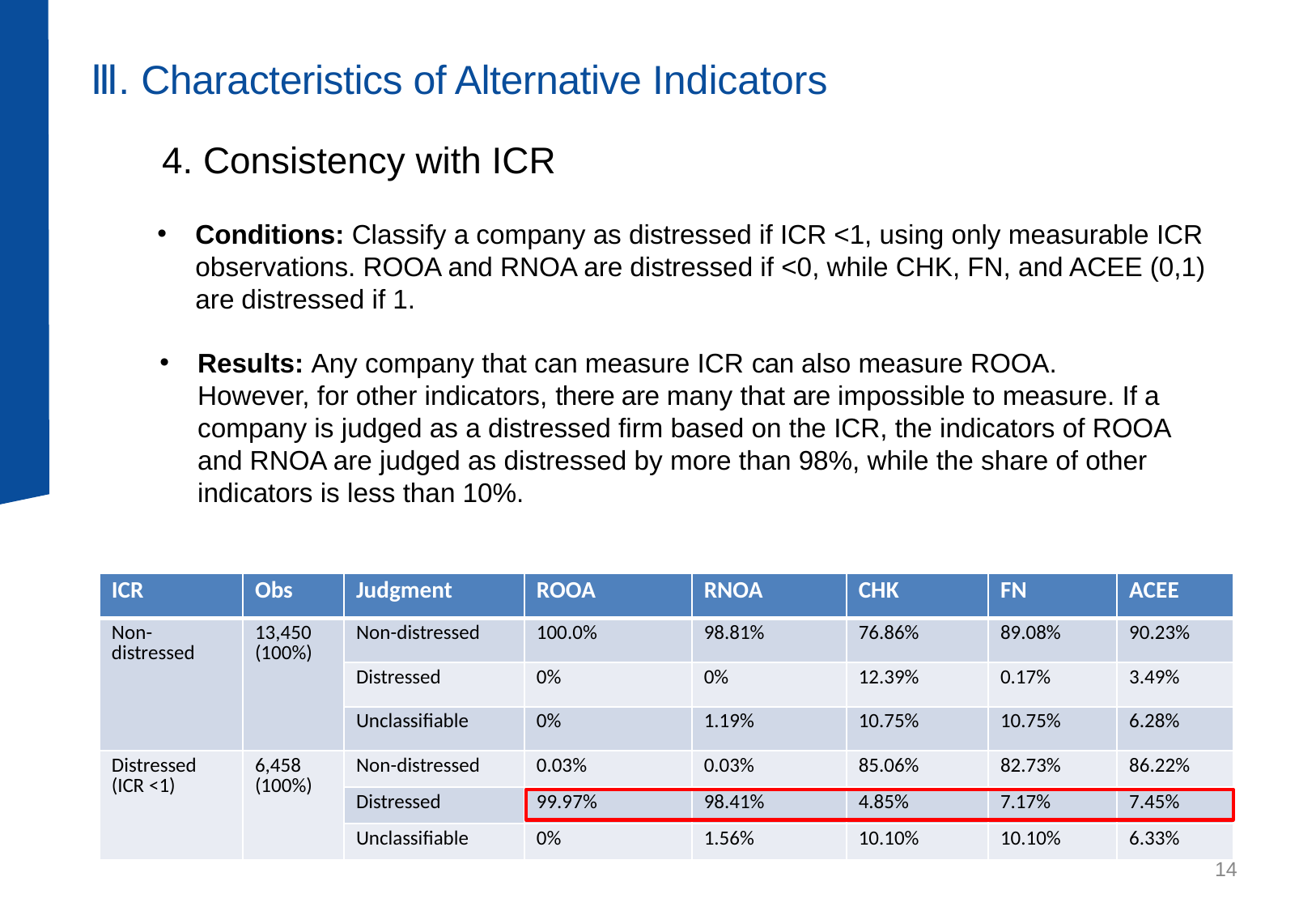

Ⅲ. Characteristics of Alternative Indicators
4. Consistency with ICR
Conditions: Classify a company as distressed if ICR <1, using only measurable ICR observations. ROOA and RNOA are distressed if <0, while CHK, FN, and ACEE (0,1) are distressed if 1.
Results: Any company that can measure ICR can also measure ROOA. However, for other indicators, there are many that are impossible to measure. If a company is judged as a distressed firm based on the ICR, the indicators of ROOA and RNOA are judged as distressed by more than 98%, while the share of other indicators is less than 10%.
| ICR | Obs | Judgment | ROOA | RNOA | CHK | FN | ACEE |
| --- | --- | --- | --- | --- | --- | --- | --- |
| Non-distressed | 13,450 (100%) | Non-distressed | 100.0% | 98.81% | 76.86% | 89.08% | 90.23% |
|  |  | Distressed | 0% | 0% | 12.39% | 0.17% | 3.49% |
|  |  | Unclassifiable | 0% | 1.19% | 10.75% | 10.75% | 6.28% |
| Distressed (ICR <1) | 6,458 (100%) | Non-distressed | 0.03% | 0.03% | 85.06% | 82.73% | 86.22% |
|  |  | Distressed | 99.97% | 98.41% | 4.85% | 7.17% | 7.45% |
|  |  | Unclassifiable | 0% | 1.56% | 10.10% | 10.10% | 6.33% |
| ICR | Obs | Judgment | ROOA | RNOA | CHK | FN | ACEE |
| --- | --- | --- | --- | --- | --- | --- | --- |
| Non-distressed | 13,450 (100%) | Non-distressed | 100.0% | 98.81% | 76.86% | 89.08% | 90.23% |
|  |  | Distressed | 0% | 0% | 12.39% | 0.17% | 3.49% |
|  |  | Unclassifiable | 0% | 1.19% | 10.75% | 10.75% | 6.28% |
| Distressed (ICR <1) | 6,458 (100%) | Non-distressed | 0.03% | 0.03% | 85.06% | 82.73% | 86.22% |
|  |  | Distressed | 99.97% | 98.41% | 4.85% | 7.17% | 7.45% |
|  |  | Unclassifiable | 0% | 1.56% | 10.10% | 10.10% | 6.33% |

14